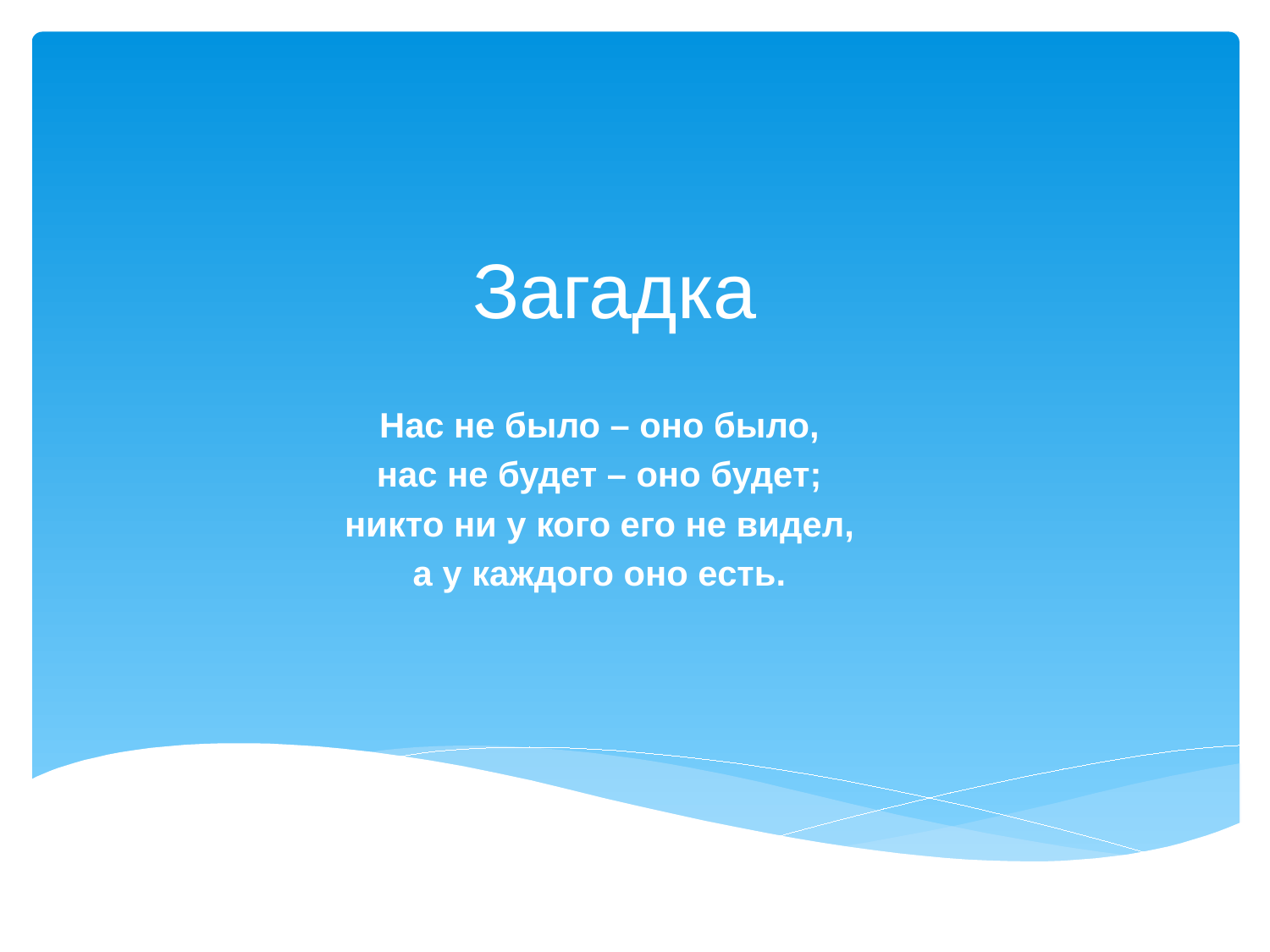

# Загадка
Нас не было – оно было,
нас не будет – оно будет;
никто ни у кого его не видел,
а у каждого оно есть.